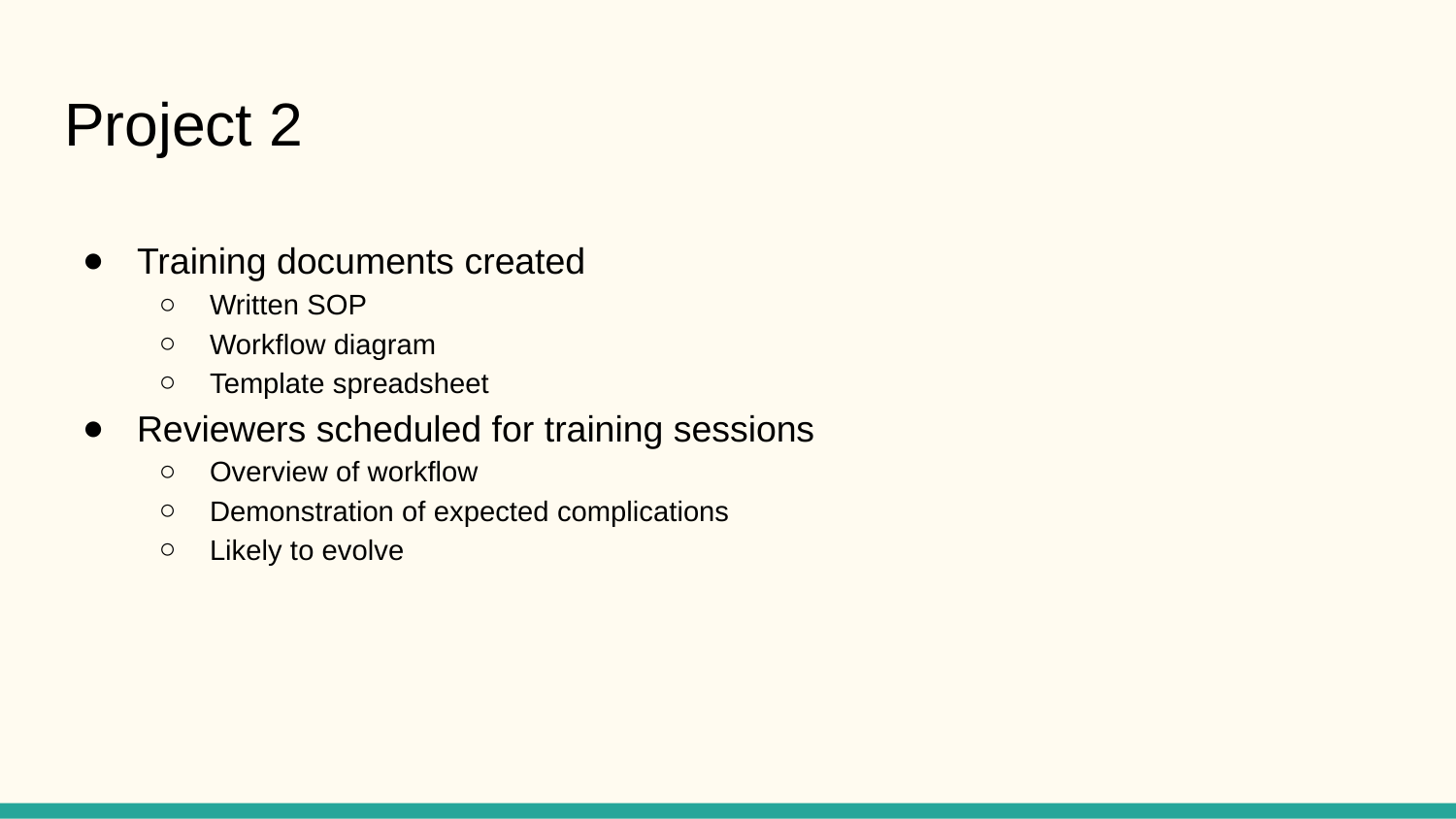

# Project 2
Training documents created
Written SOP
Workflow diagram
Template spreadsheet
Reviewers scheduled for training sessions
Overview of workflow
Demonstration of expected complications
Likely to evolve